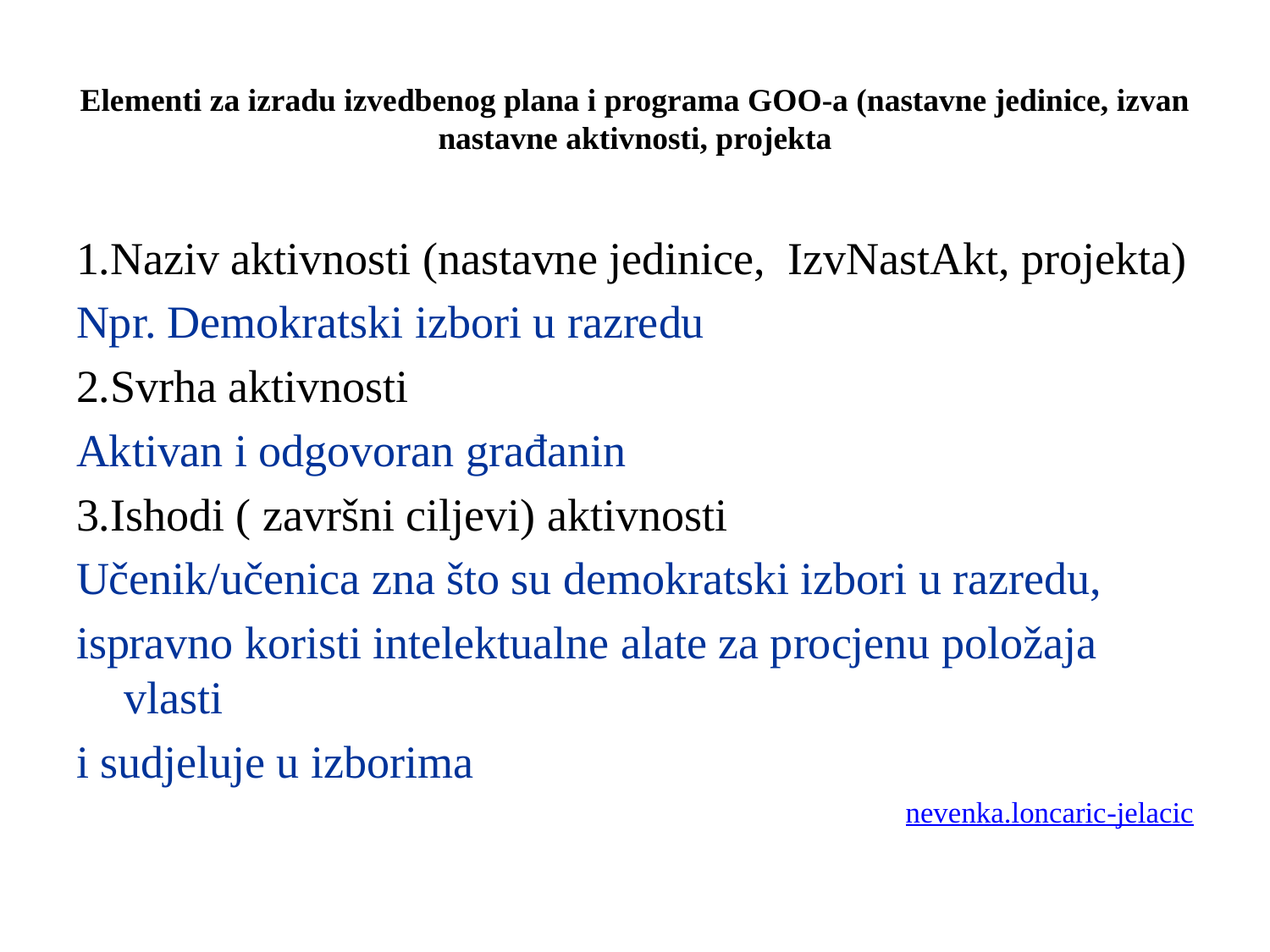

# Elementi za izradu izvedbenog plana i programa GOO-a (nastavne jedinice, izvan nastavne aktivnosti, projekta
1.Naziv aktivnosti (nastavne jedinice,  IzvNastAkt, projekta)
Npr. Demokratski izbori u razredu
2.Svrha aktivnosti
Aktivan i odgovoran građanin
3.Ishodi ( završni ciljevi) aktivnosti
Učenik/učenica zna što su demokratski izbori u razredu,
ispravno koristi intelektualne alate za procjenu položaja vlasti
i sudjeluje u izborima
nevenka.loncaric-jelacic